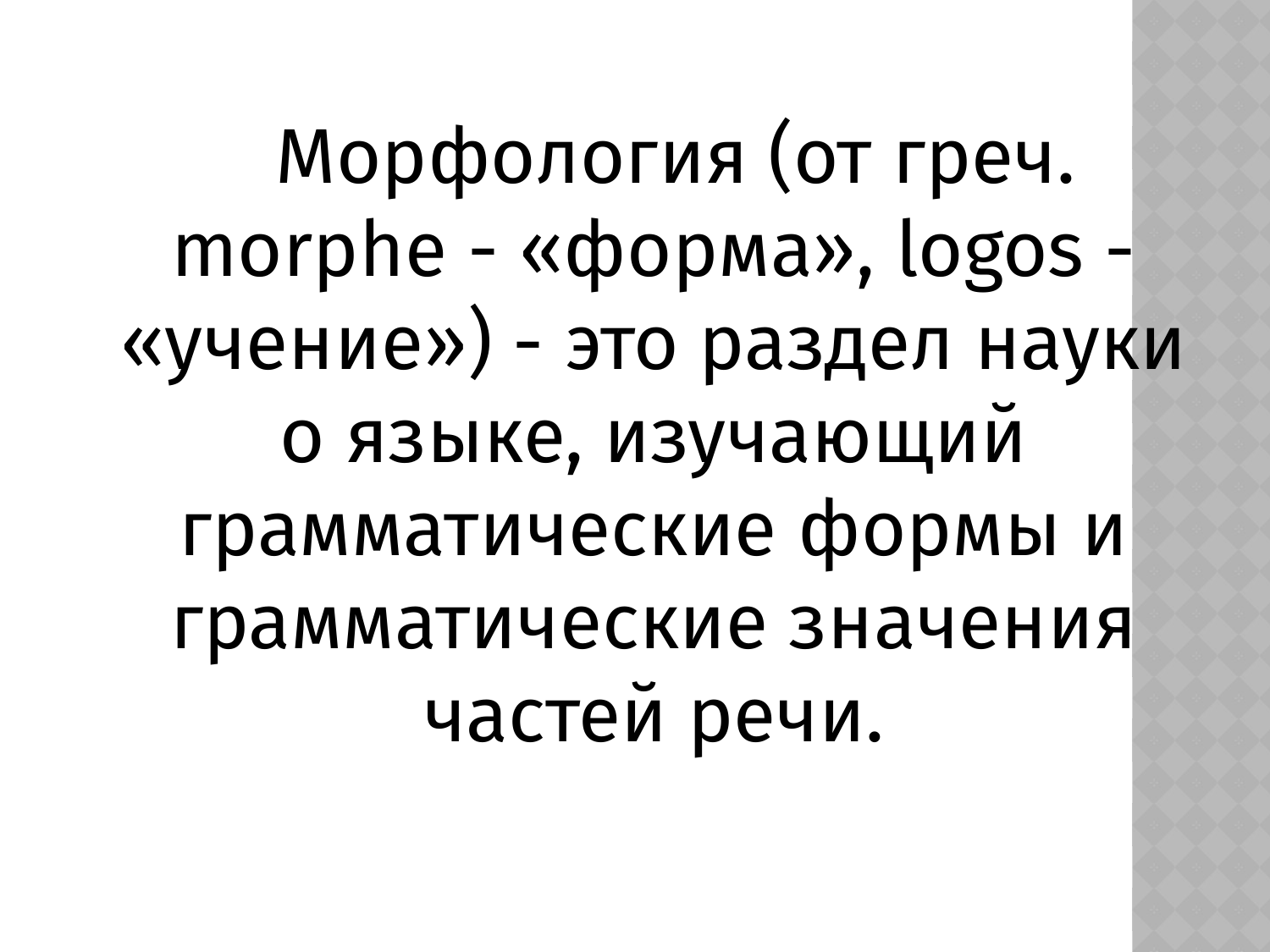

Морфология (от греч. morphe - «форма», logos - «учение») - это раздел науки о языке, изучающий грамматические формы и грамматические значения частей речи.